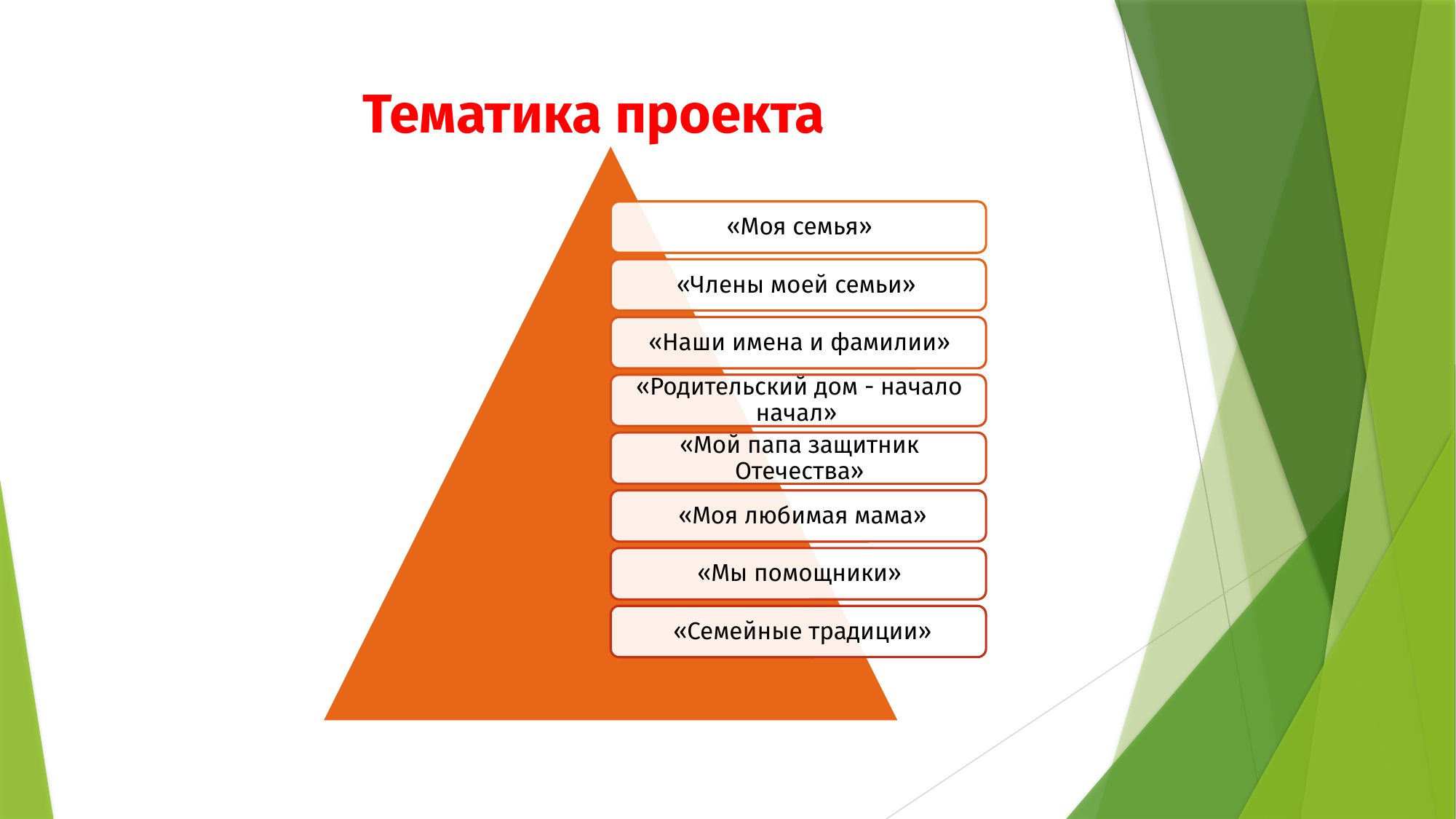

# Тематика проекта
«Моя семья»
«Члены моей семьи»
«Наши имена и фамилии»
«Родительский дом - начало начал»
«Мой папа защитник Отечества»
 «Моя любимая мама»
«Мы помощники»
 «Семейные традиции»